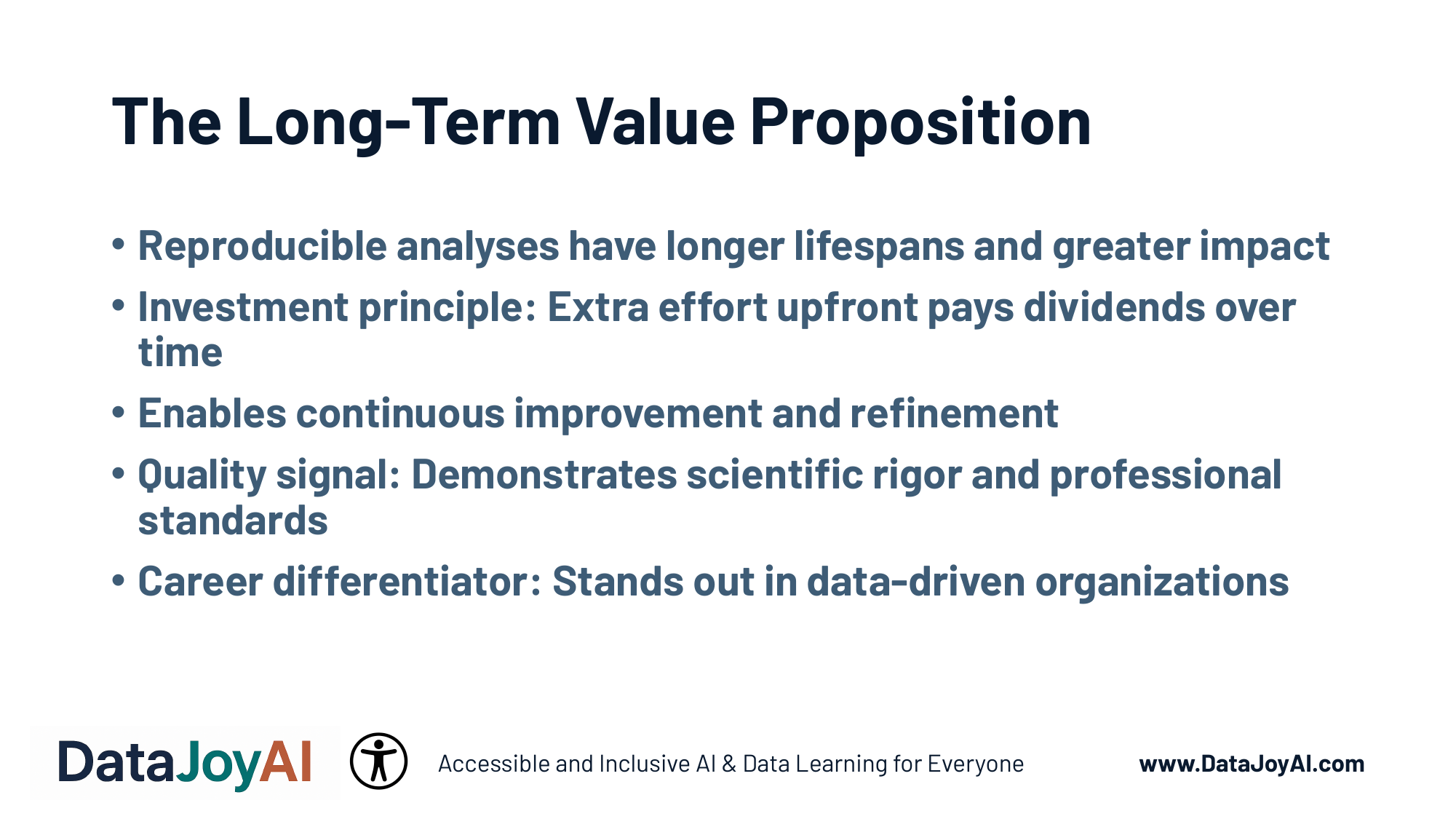

# The Long-Term Value Proposition
Reproducible analyses have longer lifespans and greater impact
Investment principle: Extra effort upfront pays dividends over time
Enables continuous improvement and refinement
Quality signal: Demonstrates scientific rigor and professional standards
Career differentiator: Stands out in data-driven organizations